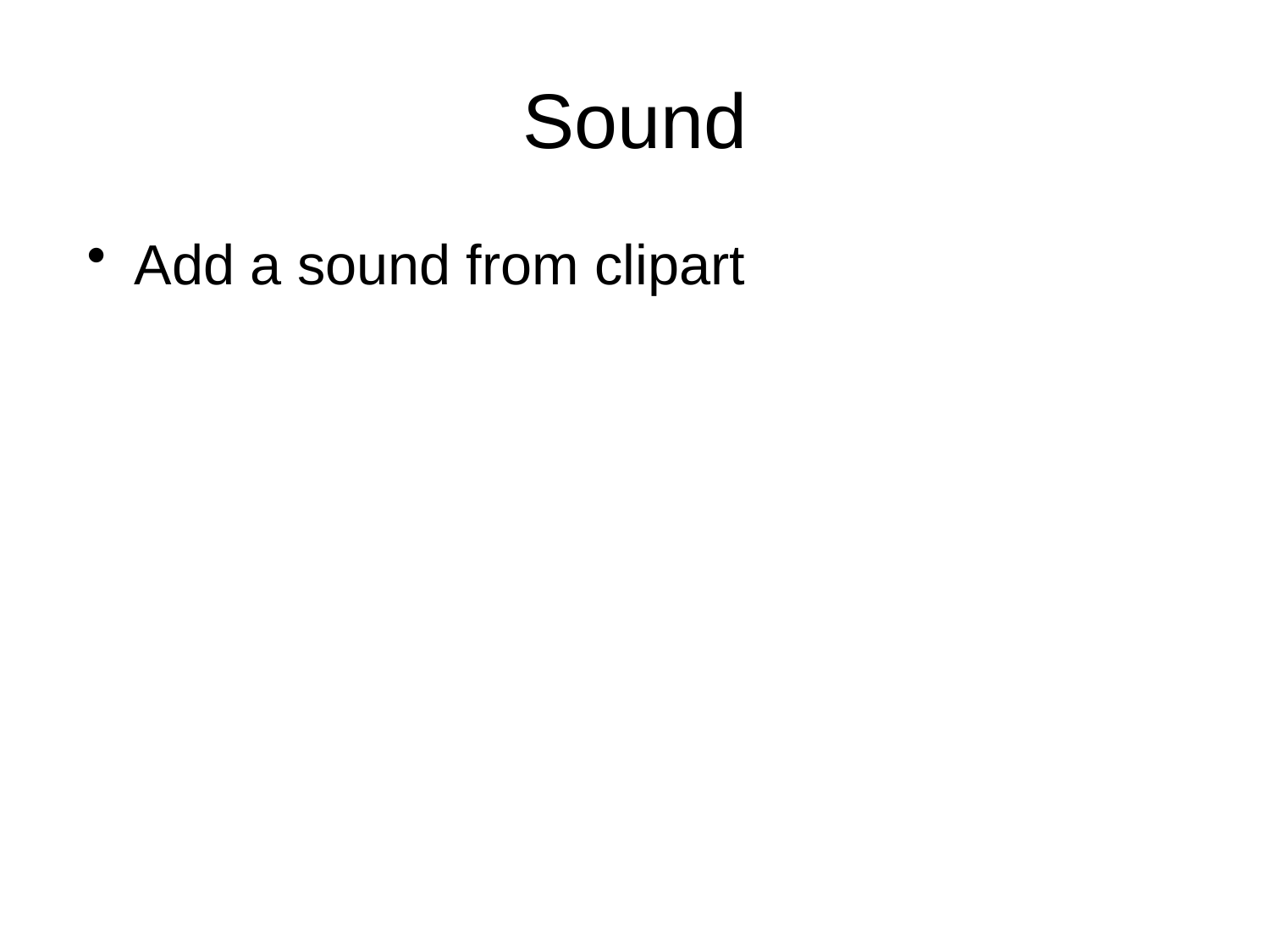

# Sound
Add a sound from clipart